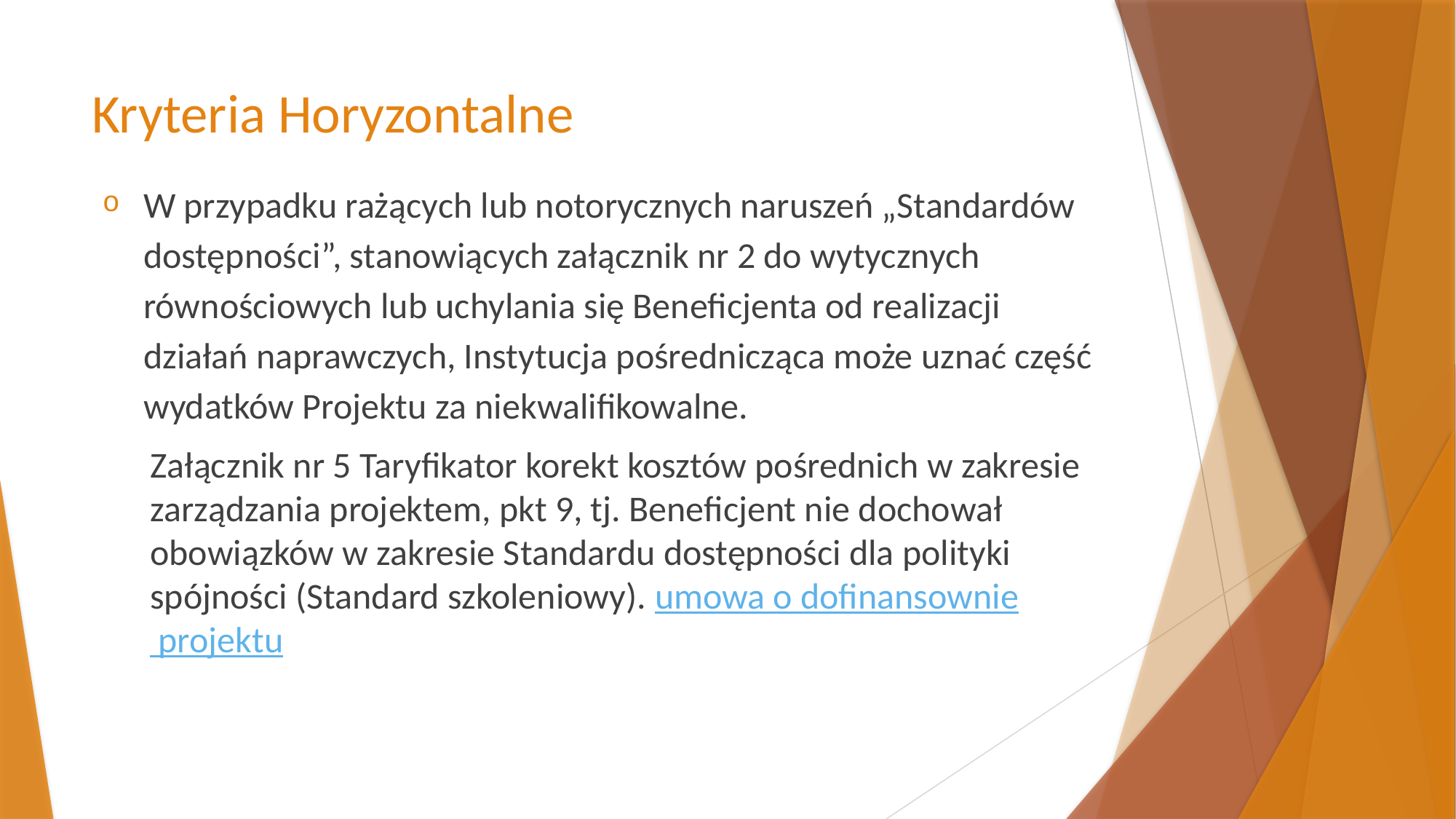

# Kryteria Horyzontalne
W przypadku rażących lub notorycznych naruszeń „Standardów dostępności”, stanowiących załącznik nr 2 do wytycznych równościowych lub uchylania się Beneficjenta od realizacji działań naprawczych, Instytucja pośrednicząca może uznać część wydatków Projektu za niekwalifikowalne.
Załącznik nr 5 Taryfikator korekt kosztów pośrednich w zakresie zarządzania projektem, pkt 9, tj. Beneficjent nie dochował obowiązków w zakresie Standardu dostępności dla polityki spójności (Standard szkoleniowy). umowa o dofinansownie projektu